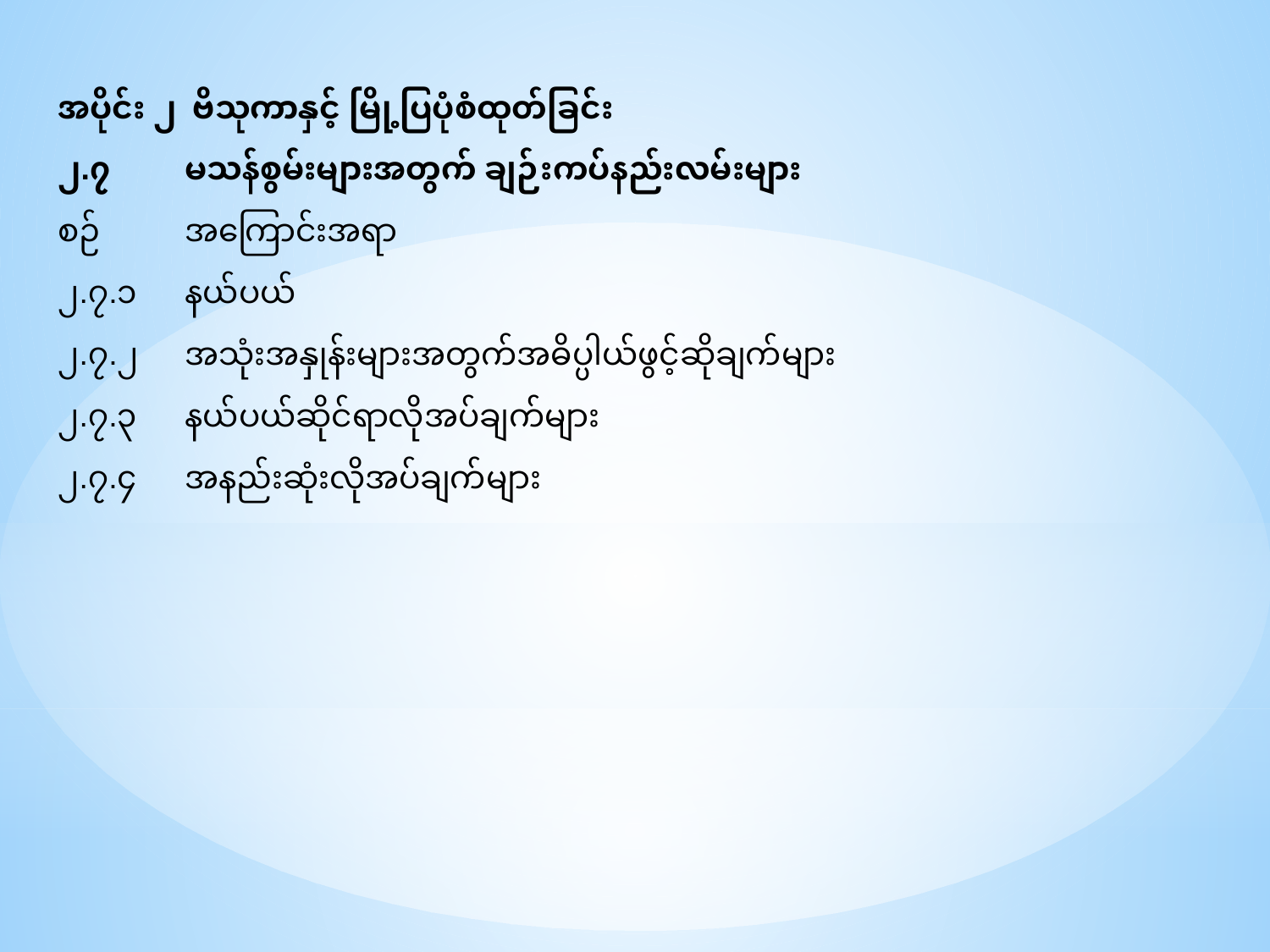

အပိုင်း ၂  ဗိသုကာနှင့် မြို့ပြပုံစံထုတ်ခြင်း
၂.၇ 	မသန်စွမ်းများအတွက် ချဉ်းကပ်နည်းလမ်းများ
စဉ်	အကြောင်းအရာ
၂.၇.၁	နယ်ပယ်
၂.၇.၂	အသုံးအနှုန်းများအတွက်အဓိပ္ပါယ်ဖွင့်ဆိုချက်များ
၂.၇.၃	နယ်ပယ်ဆိုင်ရာလိုအပ်ချက်များ
၂.၇.၄	အနည်းဆုံးလိုအပ်ချက်များ